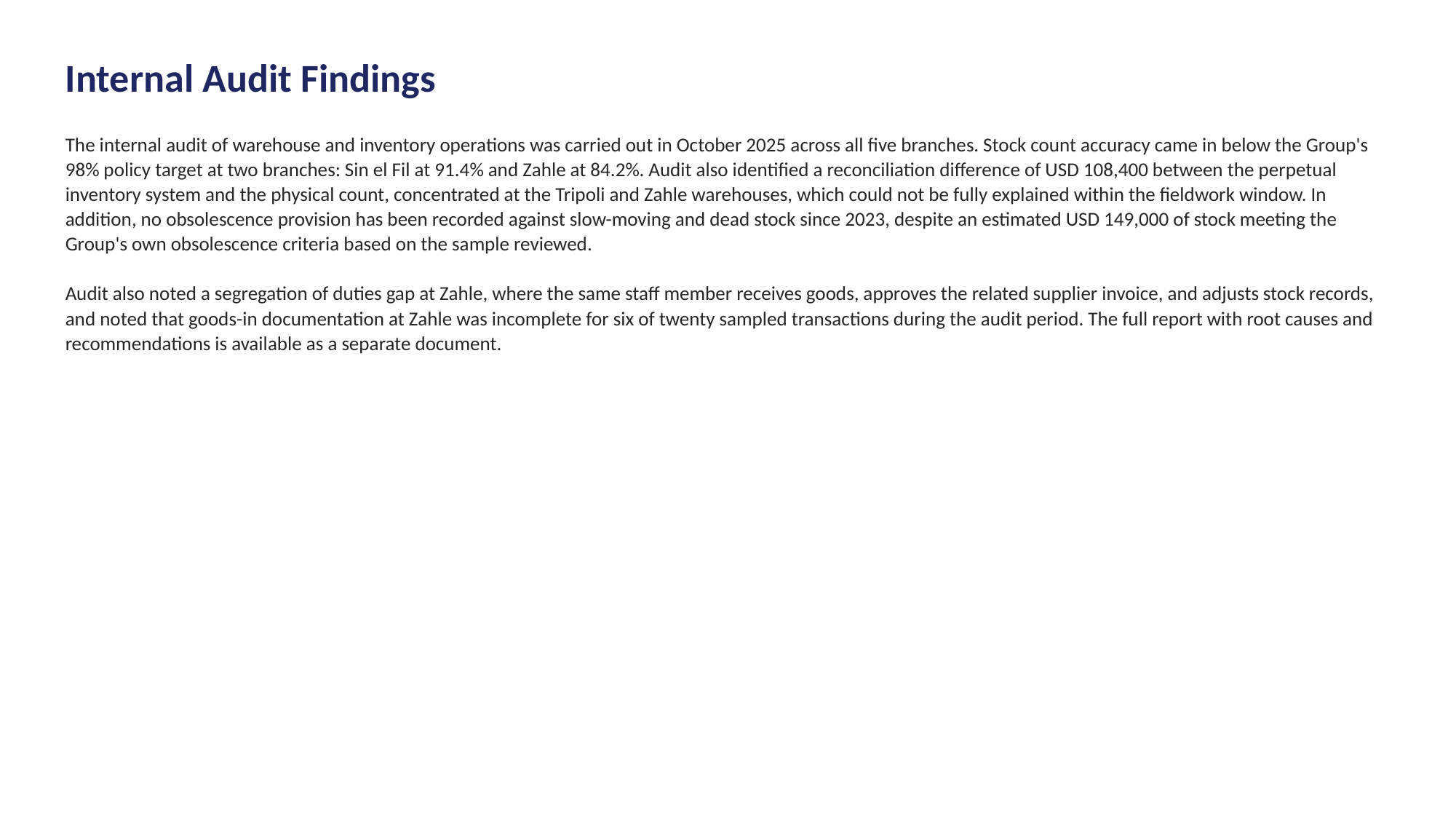

Internal Audit Findings
The internal audit of warehouse and inventory operations was carried out in October 2025 across all five branches. Stock count accuracy came in below the Group's 98% policy target at two branches: Sin el Fil at 91.4% and Zahle at 84.2%. Audit also identified a reconciliation difference of USD 108,400 between the perpetual inventory system and the physical count, concentrated at the Tripoli and Zahle warehouses, which could not be fully explained within the fieldwork window. In addition, no obsolescence provision has been recorded against slow-moving and dead stock since 2023, despite an estimated USD 149,000 of stock meeting the Group's own obsolescence criteria based on the sample reviewed.

Audit also noted a segregation of duties gap at Zahle, where the same staff member receives goods, approves the related supplier invoice, and adjusts stock records, and noted that goods-in documentation at Zahle was incomplete for six of twenty sampled transactions during the audit period. The full report with root causes and recommendations is available as a separate document.